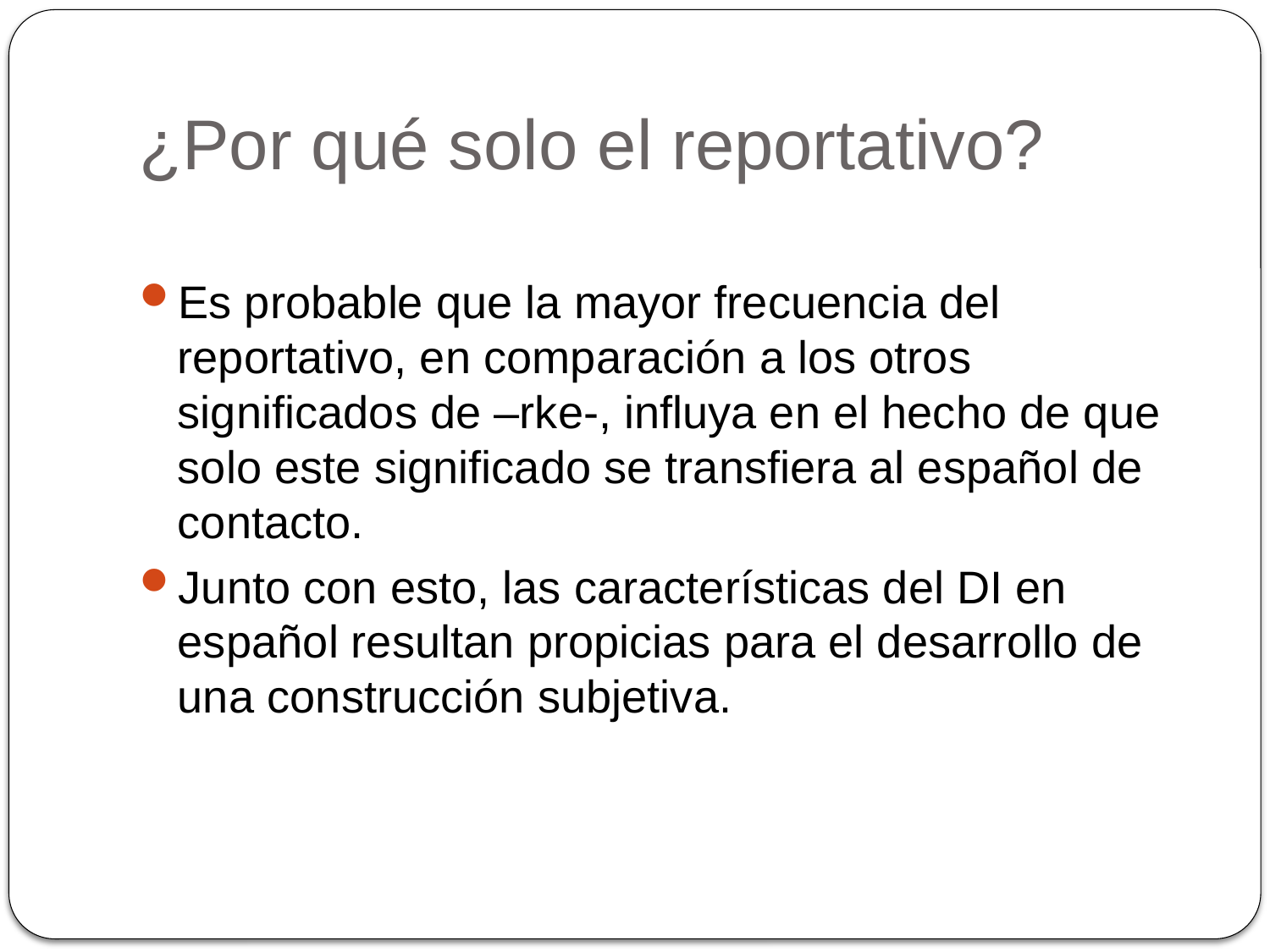

# ¿Por qué solo el reportativo?

Es probable que la mayor frecuencia del reportativo, en comparación a los otros significados de –rke-, influya en el hecho de que solo este significado se transfiera al español de contacto.
Junto con esto, las características del DI en español resultan propicias para el desarrollo de una construcción subjetiva.